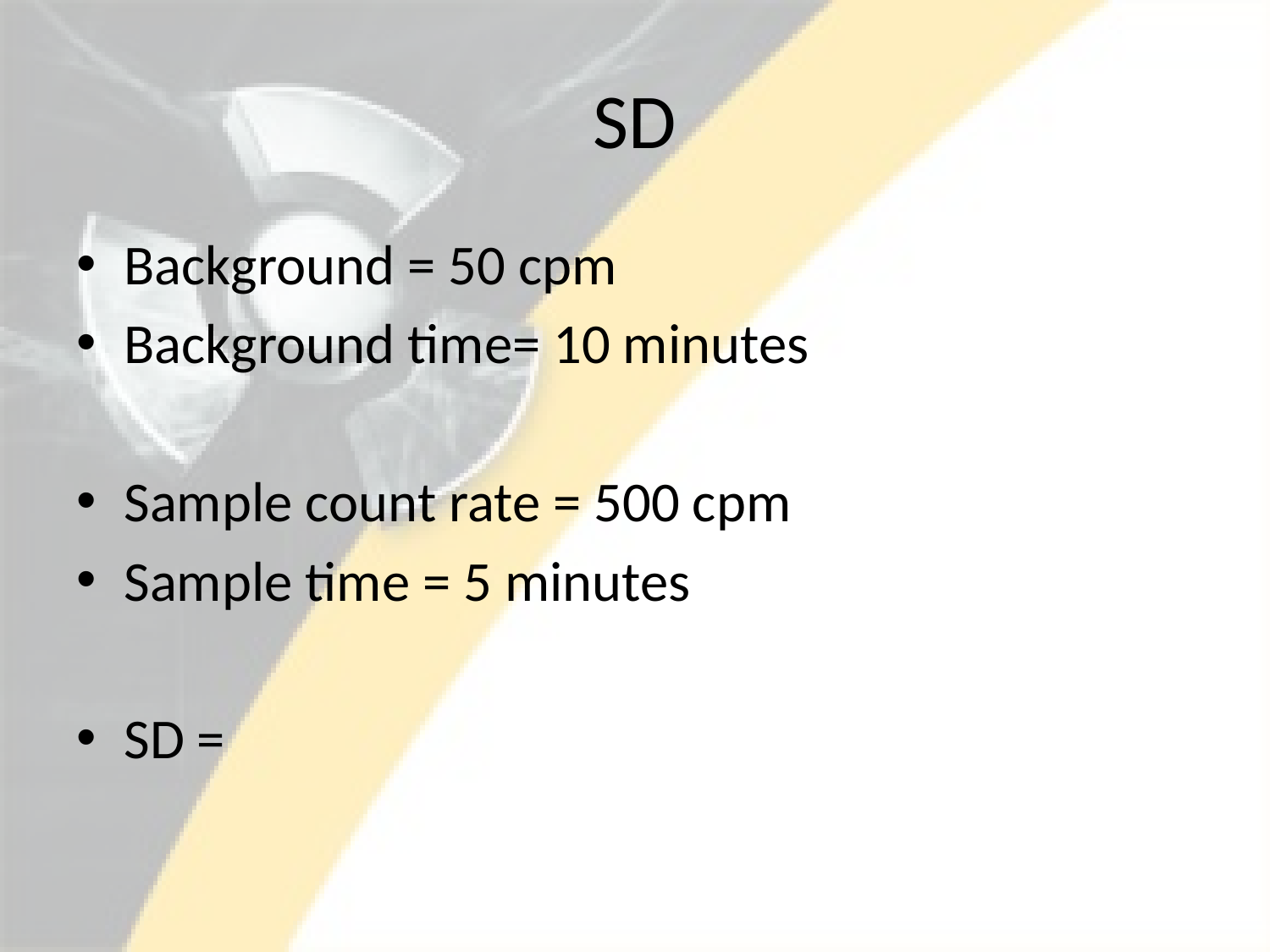

# SD
Background = 50 cpm
Background time= 10 minutes

Sample count rate = 500 cpm
Sample time = 5 minutes

SD =